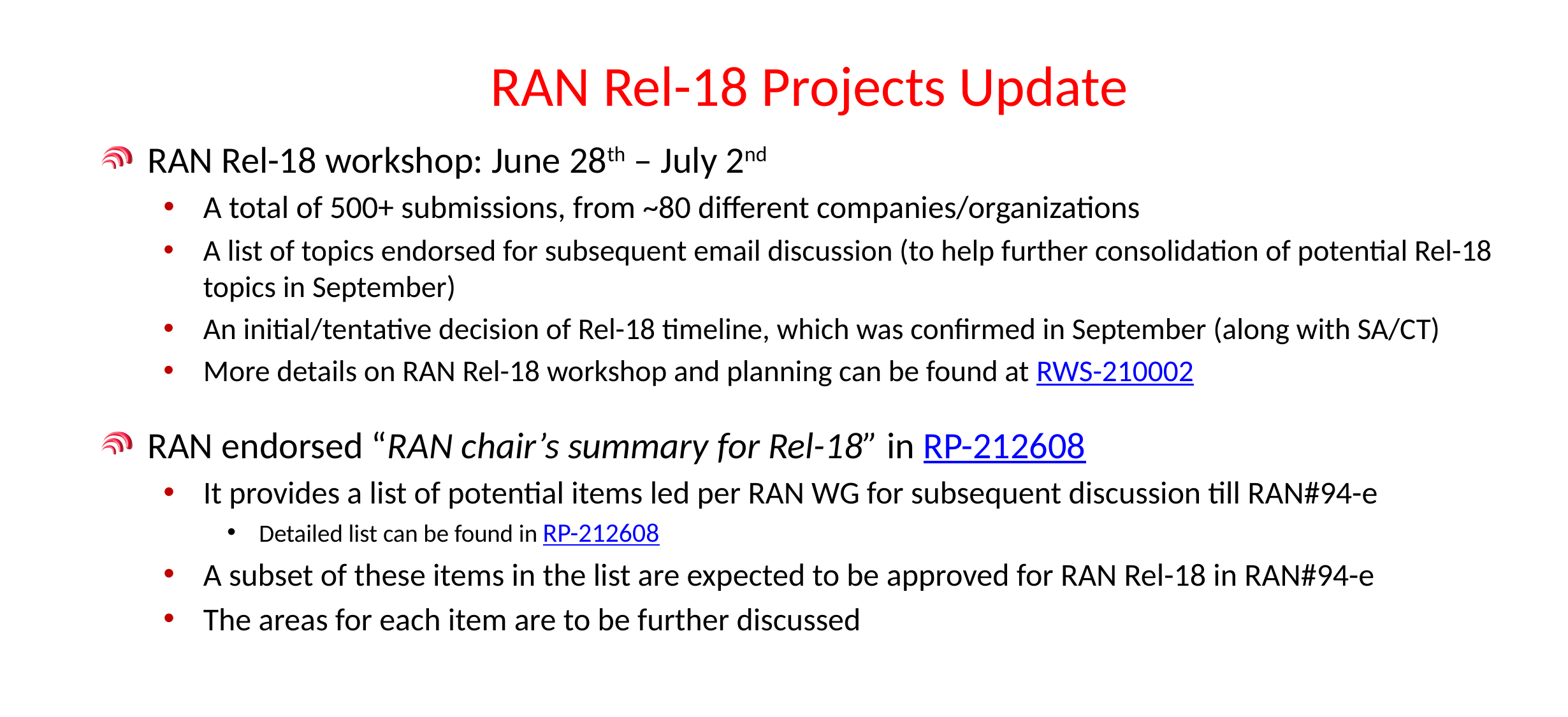

# RAN Rel-18 Projects Update
RAN Rel-18 workshop: June 28th – July 2nd
A total of 500+ submissions, from ~80 different companies/organizations
A list of topics endorsed for subsequent email discussion (to help further consolidation of potential Rel-18 topics in September)
An initial/tentative decision of Rel-18 timeline, which was confirmed in September (along with SA/CT)
More details on RAN Rel-18 workshop and planning can be found at RWS-210002

RAN endorsed “RAN chair’s summary for Rel-18” in RP-212608
It provides a list of potential items led per RAN WG for subsequent discussion till RAN#94-e
Detailed list can be found in RP-212608
A subset of these items in the list are expected to be approved for RAN Rel-18 in RAN#94-e
The areas for each item are to be further discussed